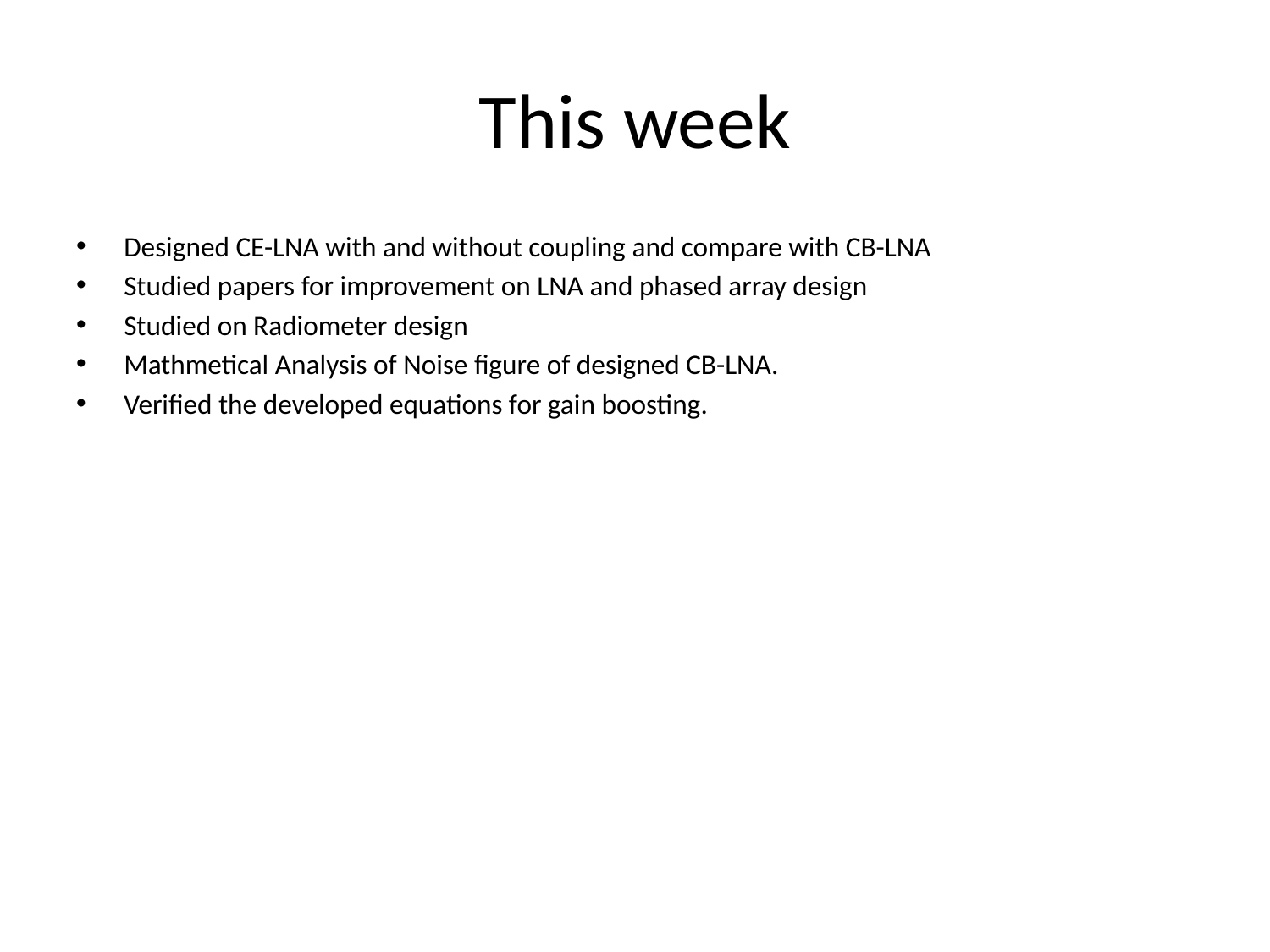

# This week
Designed CE-LNA with and without coupling and compare with CB-LNA
Studied papers for improvement on LNA and phased array design
Studied on Radiometer design
Mathmetical Analysis of Noise figure of designed CB-LNA.
Verified the developed equations for gain boosting.